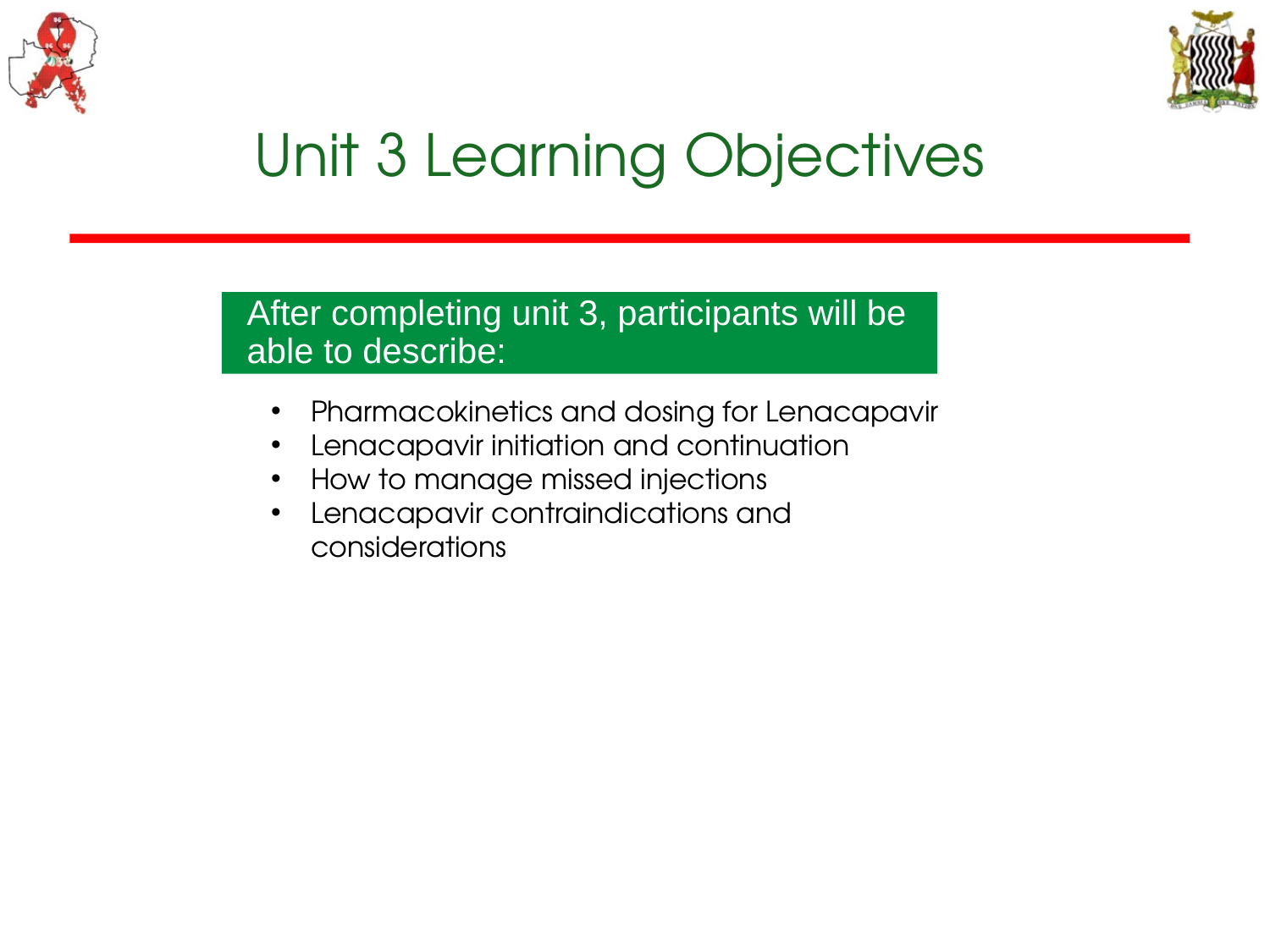

# Unit 3 Learning Objectives
After completing unit 3, participants will be able to describe:​

Pharmacokinetics and dosing for Lenacapavir
Lenacapavir initiation and continuation
How to manage missed injections
Lenacapavir contraindications and considerations